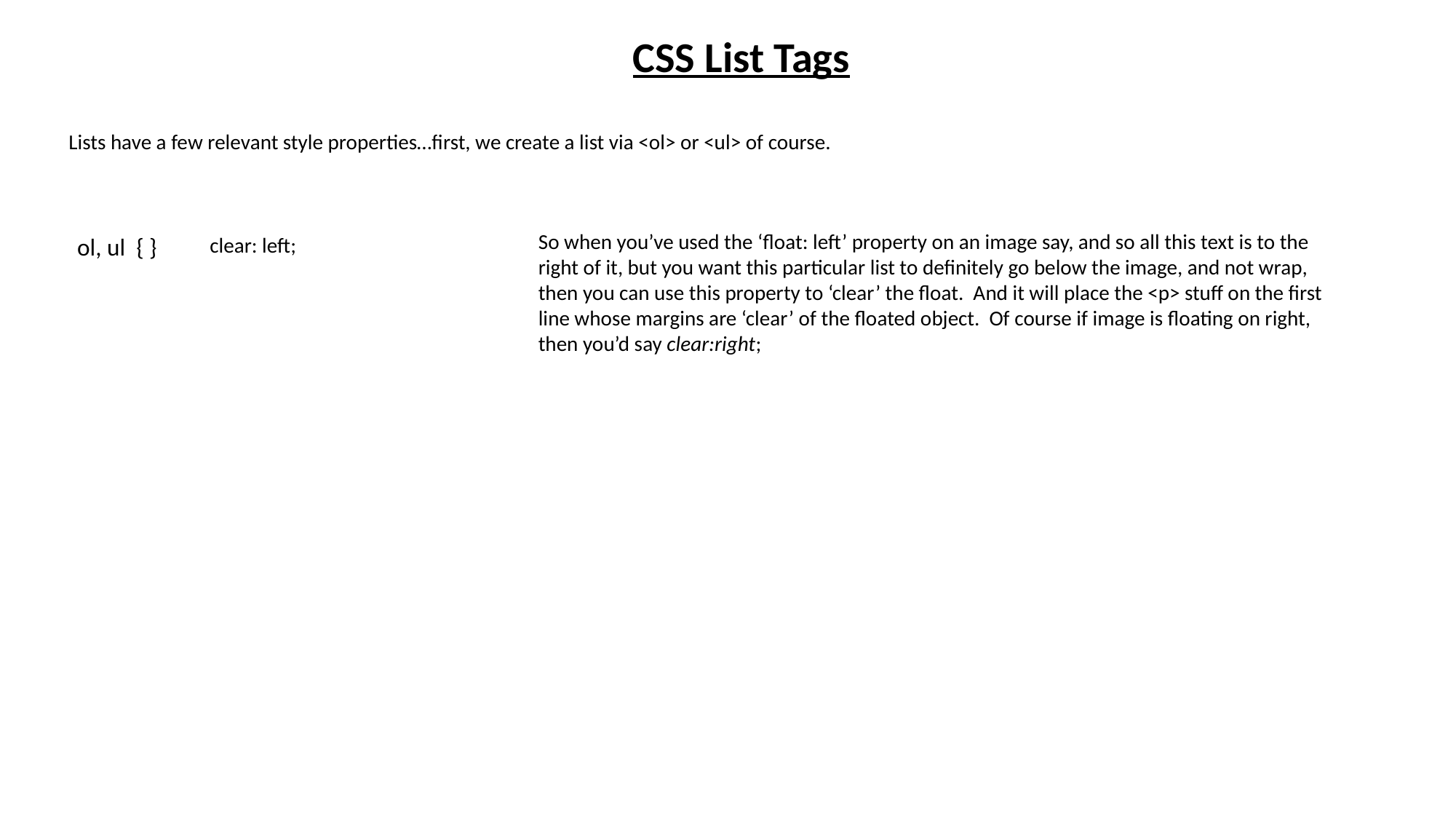

CSS List Tags
Lists have a few relevant style properties…first, we create a list via <ol> or <ul> of course.
So when you’ve used the ‘float: left’ property on an image say, and so all this text is to the right of it, but you want this particular list to definitely go below the image, and not wrap, then you can use this property to ‘clear’ the float.  And it will place the <p> stuff on the first line whose margins are ‘clear’ of the floated object.  Of course if image is floating on right, then you’d say clear:right;
ol, ul  { }
clear: left;